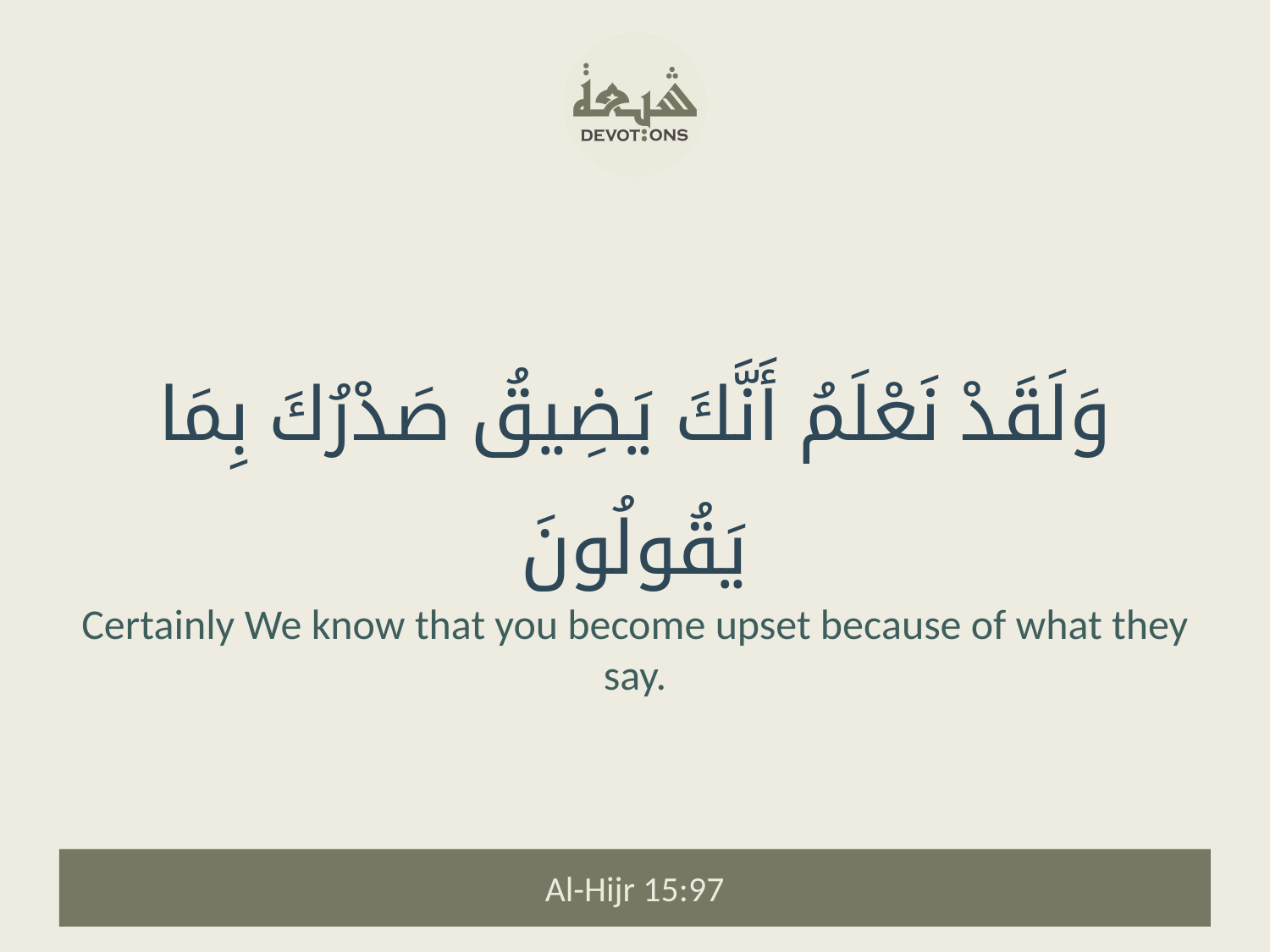

وَلَقَدْ نَعْلَمُ أَنَّكَ يَضِيقُ صَدْرُكَ بِمَا يَقُولُونَ
Certainly We know that you become upset because of what they say.
Al-Hijr 15:97